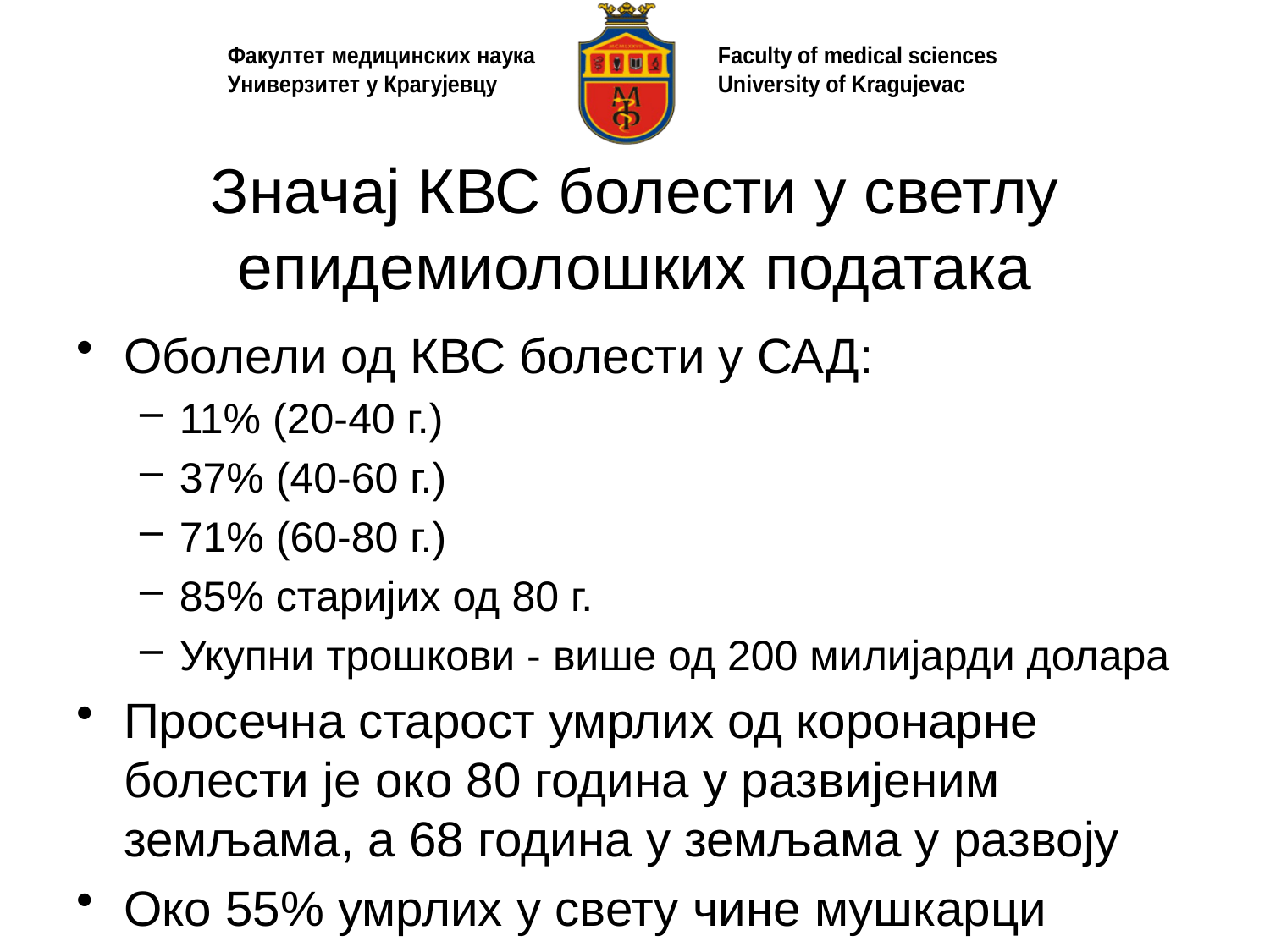

# Значај КВС болести у светлу епидемиолошких података
Оболели од КВС болести у САД:
11% (20-40 г.)
37% (40-60 г.)
71% (60-80 г.)
85% старијих од 80 г.
Укупни трошкови - више од 200 милијарди долара
Просечна старост умрлих од коронарне болести је око 80 година у развијеним земљама, а 68 година у земљама у развоју
Око 55% умрлих у свету чине мушкарци